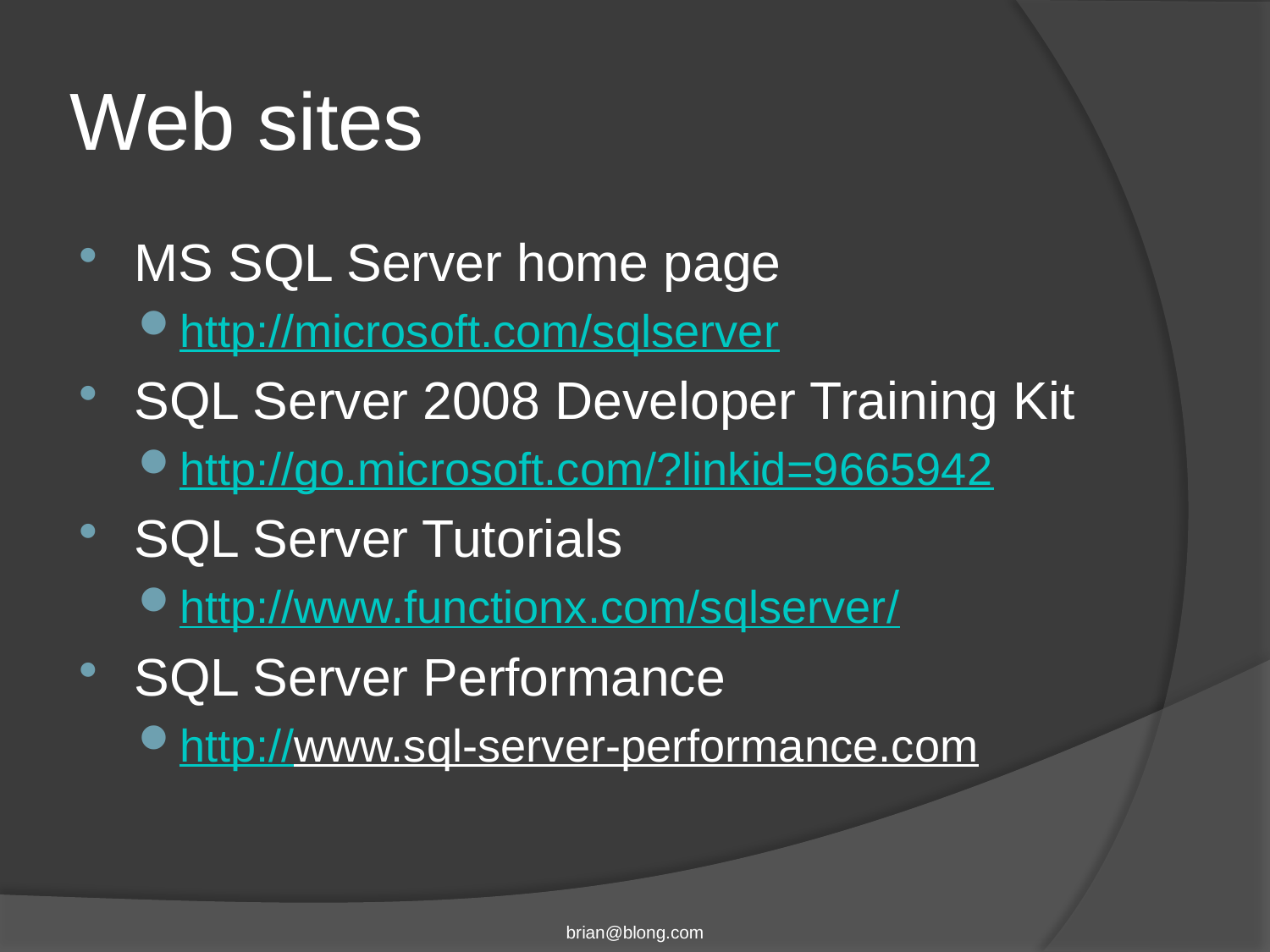

# Web sites
MS SQL Server home page
http://microsoft.com/sqlserver
SQL Server 2008 Developer Training Kit
http://go.microsoft.com/?linkid=9665942
SQL Server Tutorials
http://www.functionx.com/sqlserver/
SQL Server Performance
http://www.sql-server-performance.com
brian@blong.com